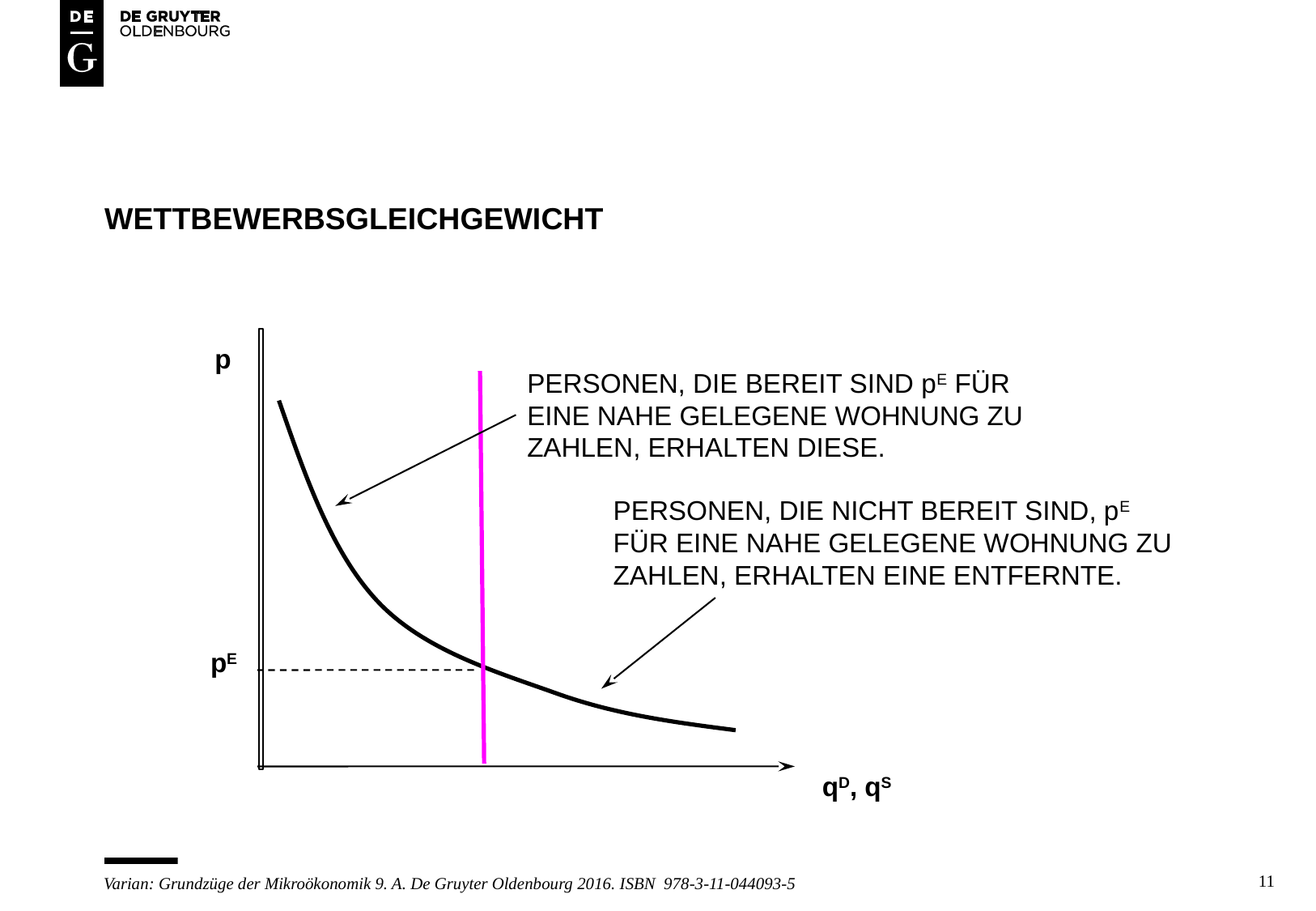

# Wettbewerbsgleichgewicht

p
PERSONEN, DIE BEREIT SIND pE FÜR EINE NAHE GELEGENE WOHNUNG ZU ZAHLEN, ERHALTEN DIESE.

PERSONEN, DIE NICHT BEREIT SIND, pE
FÜR EINE NAHE GELEGENE WOHNUNG ZU ZAHLEN, ERHALTEN EINE ENTFERNTE.

pE

qD, qS

11
Varian: Grundzüge der Mikroökonomik 9. A. De Gruyter Oldenbourg 2016. ISBN  978-3-11-044093-5